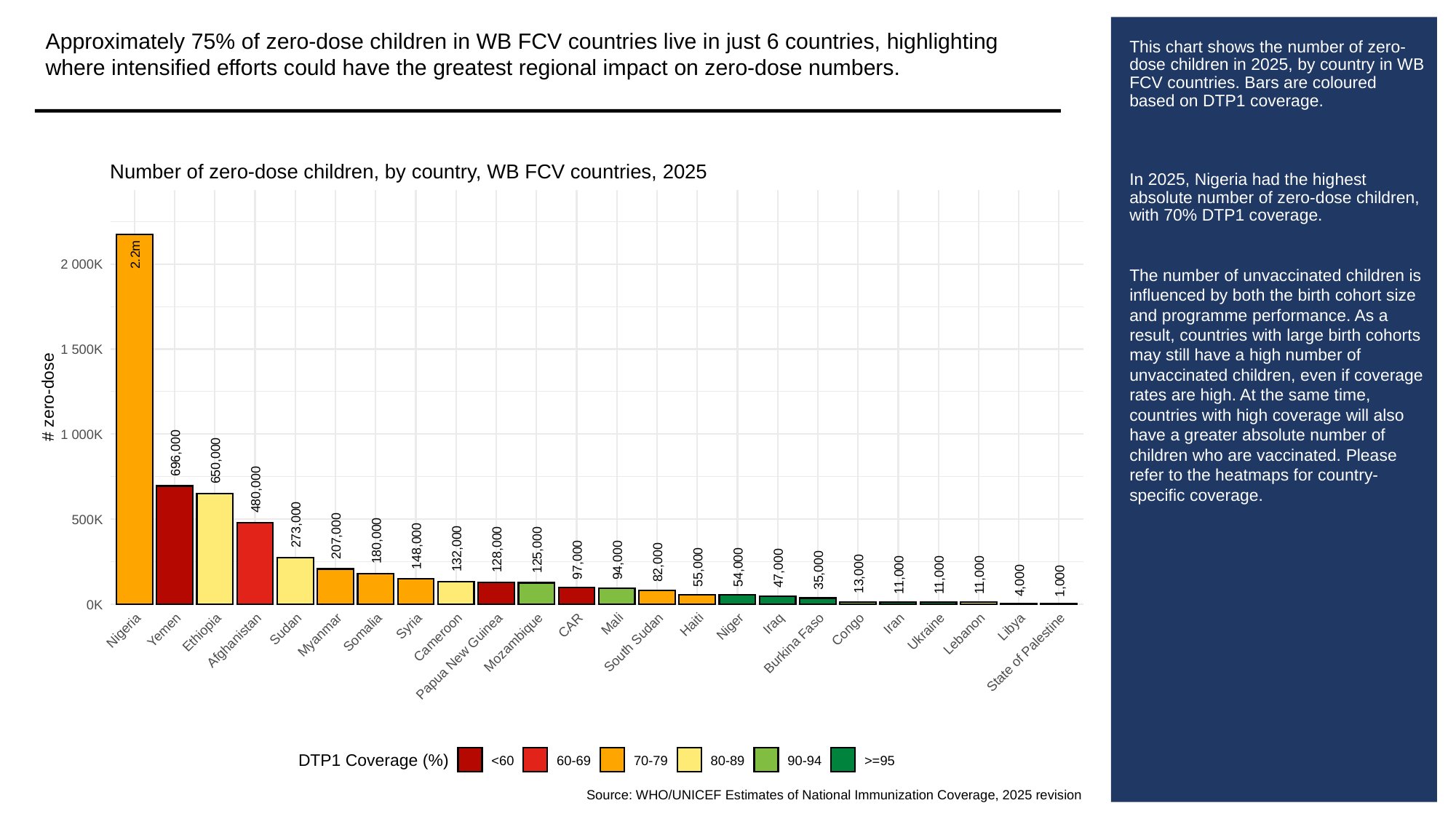

Approximately 75% of zero-dose children in WB FCV countries live in just 6 countries, highlighting where intensified efforts could have the greatest regional impact on zero-dose numbers.
# This chart shows the number of zero-dose children in 2025, by country in WB FCV countries. Bars are coloured based on DTP1 coverage.

In 2025, Nigeria had the highest absolute number of zero-dose children, with 70% DTP1 coverage.

The number of unvaccinated children is influenced by both the birth cohort size and programme performance. As a result, countries with large birth cohorts may still have a high number of unvaccinated children, even if coverage rates are high. At the same time, countries with high coverage will also have a greater absolute number of children who are vaccinated. Please refer to the heatmaps for country-specific coverage.

Number of zero-dose children, by country, WB FCV countries, 2025

2.2m
2 000K

1 500K

# zero-dose

1 000K

696,000
650,000

480,000

500K

273,000

207,000
180,000
148,000
132,000
128,000
125,000
97,000
94,000

82,000

55,000
54,000
47,000
35,000

13,000
11,000
11,000
11,000

4,000
1,000

0K

Iraq
Iran
Mali
Haiti
CAR
Syria
Niger
Libya
Sudan
Congo
Yemen
Nigeria
Ukraine
Somalia
Ethiopia
Lebanon
Myanmar
Cameroon
Afghanistan
Mozambique
South Sudan
Burkina Faso
State of Palestine
Papua New Guinea

DTP1 Coverage (%)
<60
60-69
70-79
80-89
90-94
>=95
Source: WHO/UNICEF Estimates of National Immunization Coverage, 2025 revision